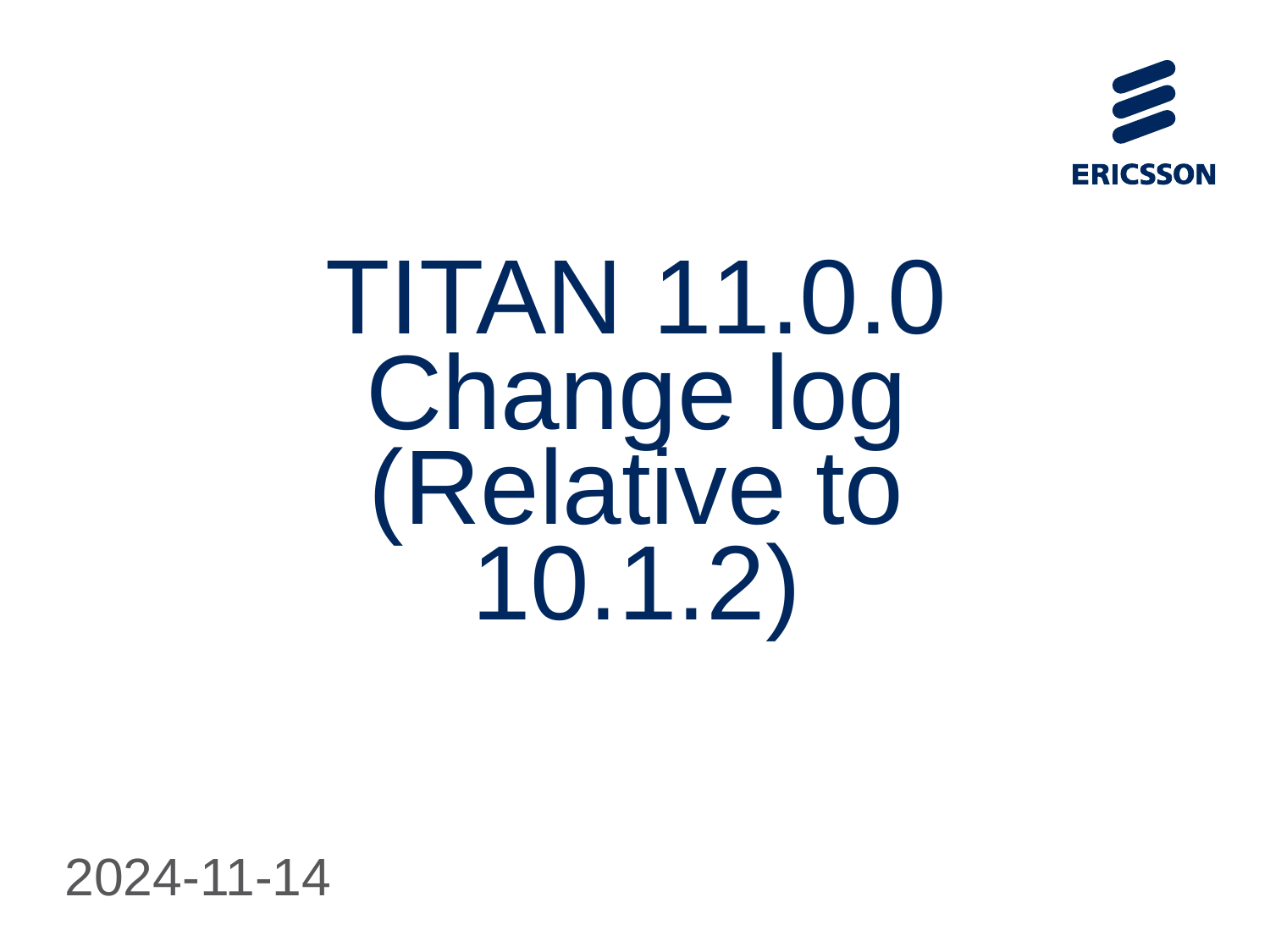

# TITAN 11.0.0 Change log (Relative to 10.1.2)
2024-11-14